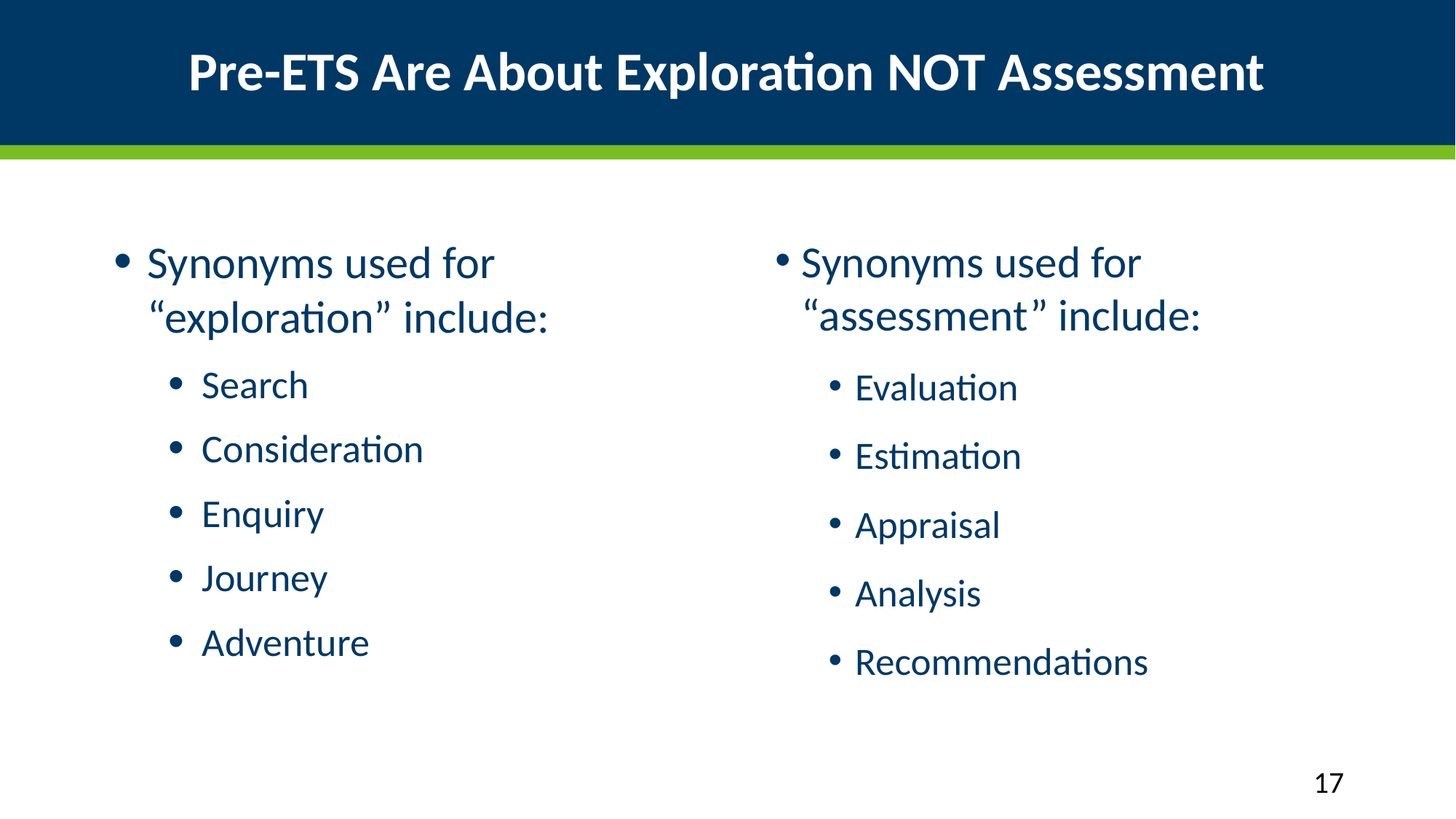

# Pre-ETS Are About Exploration NOT Assessment
Synonyms used for “exploration” include:
Search
Consideration
Enquiry
Journey
Adventure

Synonyms used for “assessment” include:
Evaluation
Estimation
Appraisal
Analysis
Recommendations

17